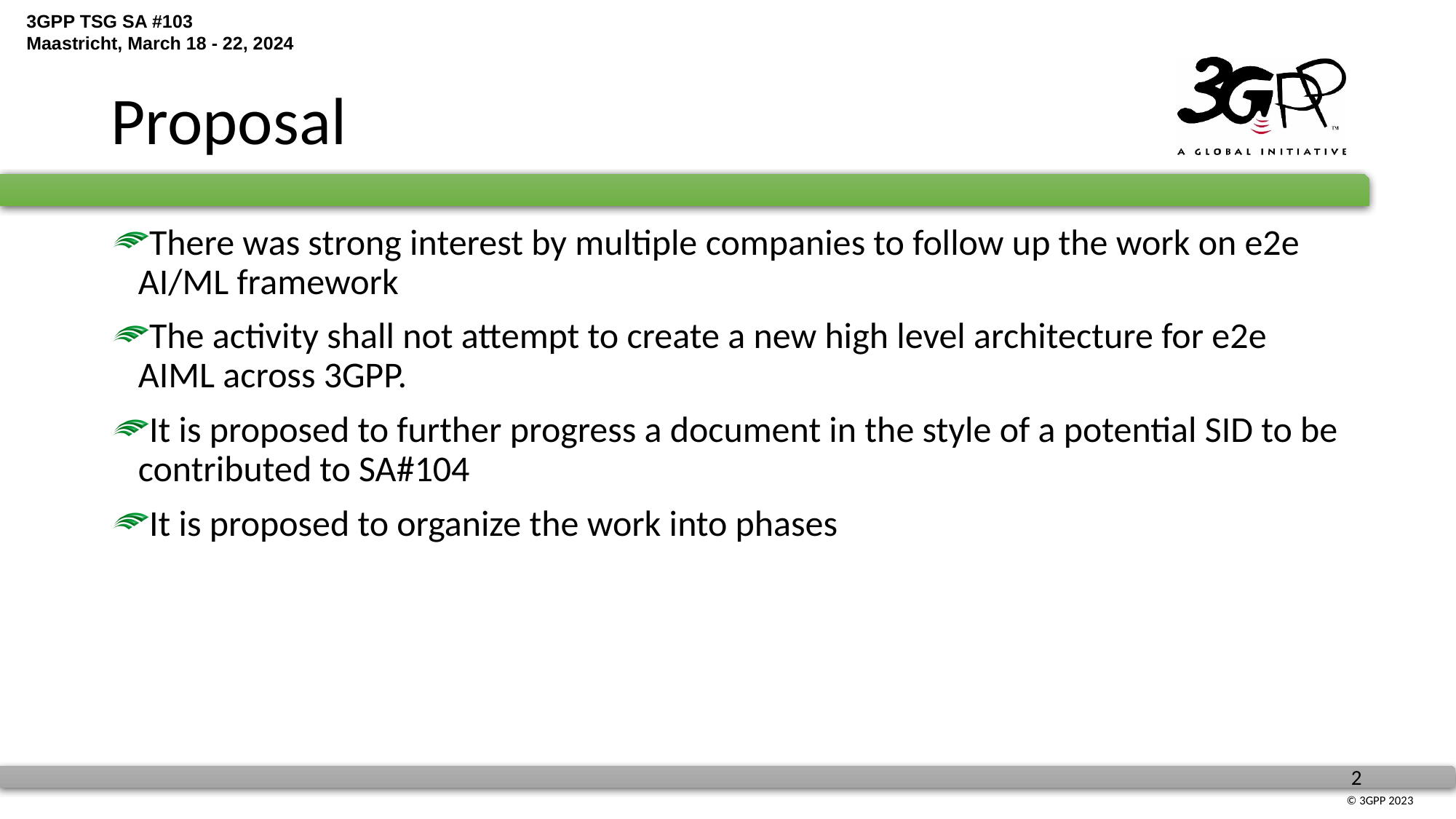

# Proposal
There was strong interest by multiple companies to follow up the work on e2e AI/ML framework
The activity shall not attempt to create a new high level architecture for e2e AIML across 3GPP.
It is proposed to further progress a document in the style of a potential SID to be contributed to SA#104
It is proposed to organize the work into phases